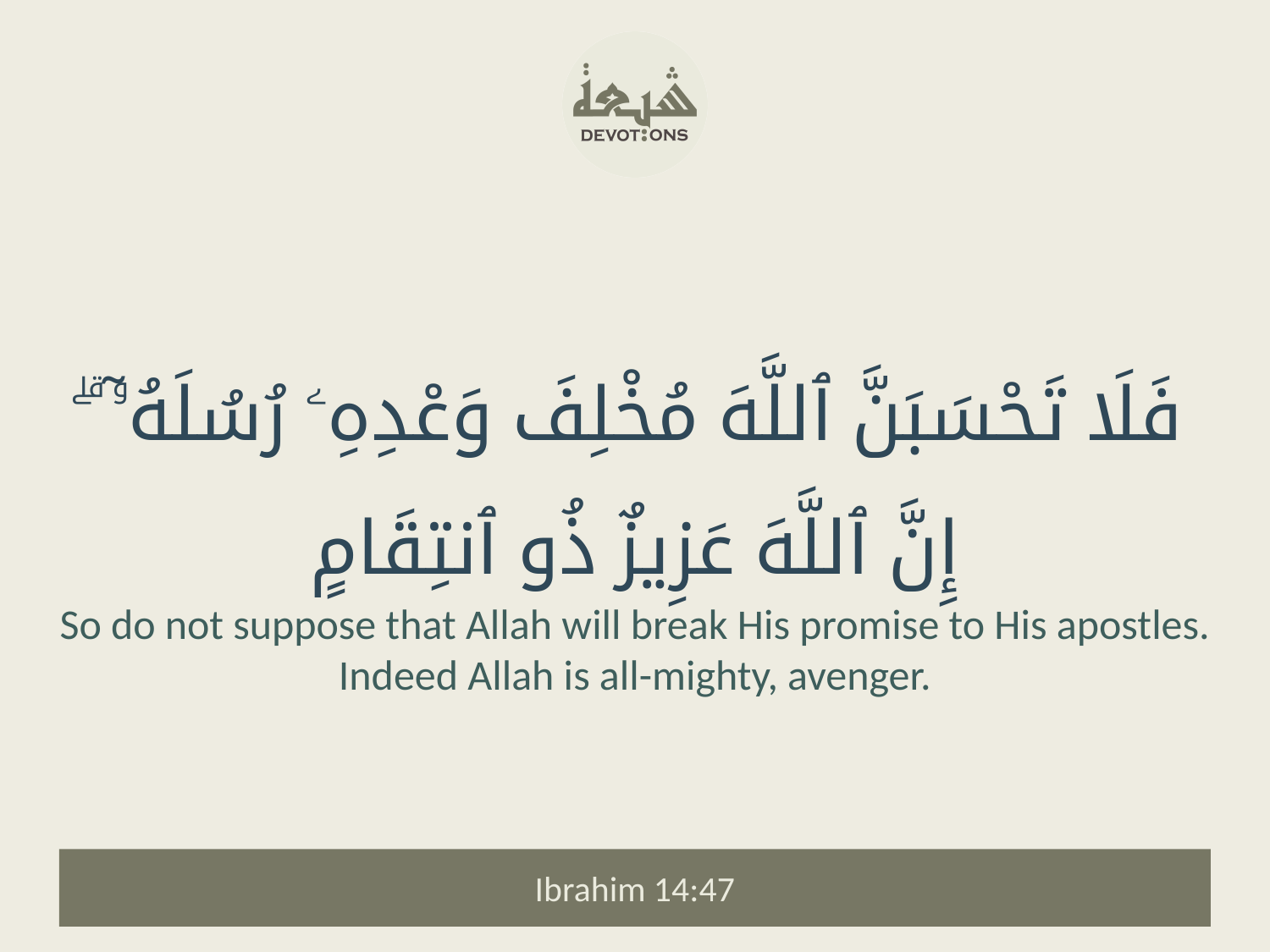

فَلَا تَحْسَبَنَّ ٱللَّهَ مُخْلِفَ وَعْدِهِۦ رُسُلَهُۥٓ ۗ إِنَّ ٱللَّهَ عَزِيزٌ ذُو ٱنتِقَامٍ
So do not suppose that Allah will break His promise to His apostles. Indeed Allah is all-mighty, avenger.
Ibrahim 14:47